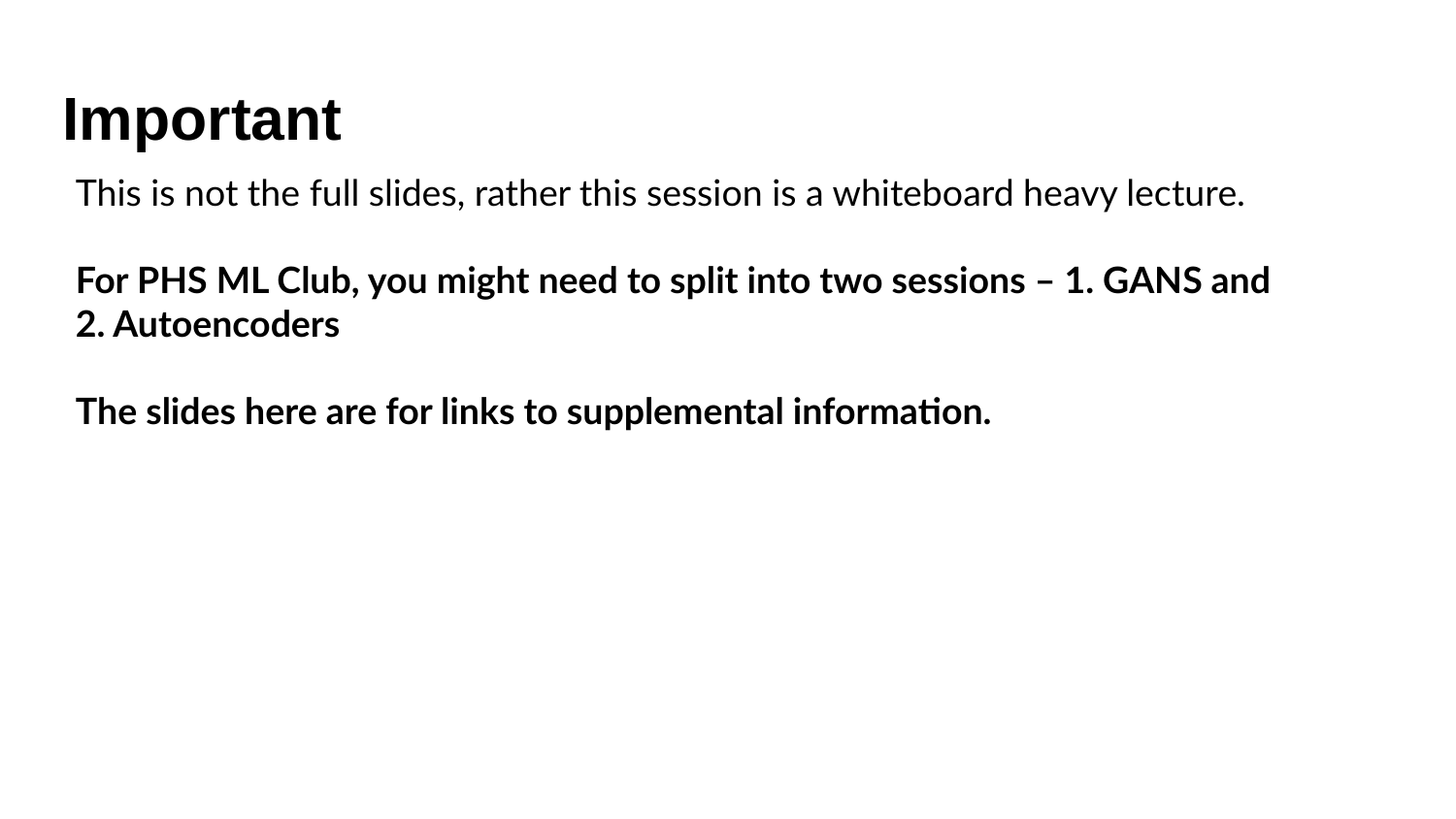

# Important
This is not the full slides, rather this session is a whiteboard heavy lecture.

For PHS ML Club, you might need to split into two sessions – 1. GANS and 2. Autoencoders

The slides here are for links to supplemental information.